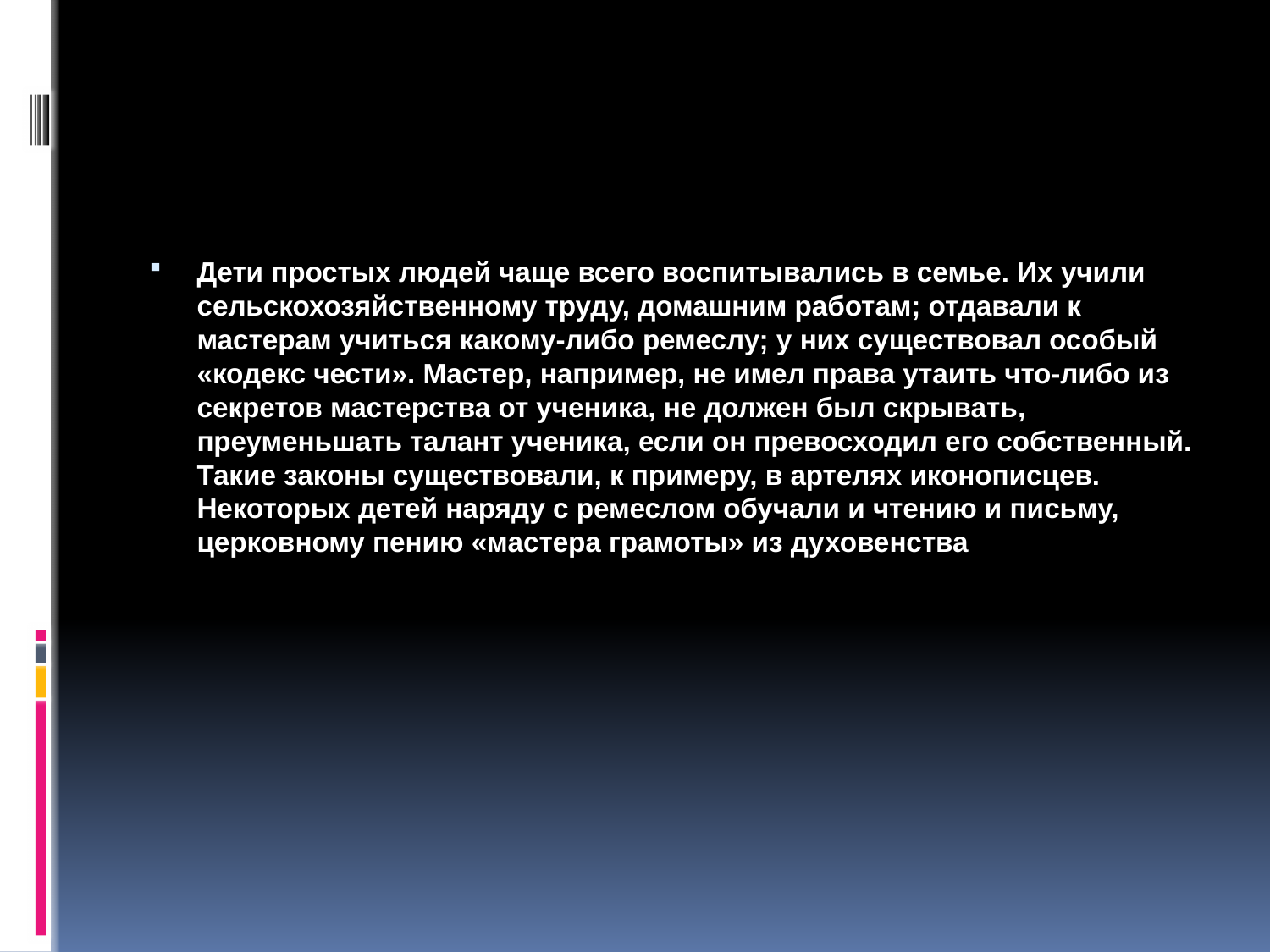

#
Дети простых людей чаще всего воспитывались в семье. Их учили сельскохозяйственному труду, домашним работам; отдавали к мастерам учиться какому-либо ремеслу; у них существовал особый «кодекс чести». Мастер, например, не имел права утаить что-либо из секретов мастерства от ученика, не должен был скрывать, преуменьшать талант ученика, если он превосходил его собственный. Такие законы существовали, к примеру, в артелях иконописцев. Некоторых детей наряду с ремеслом обучали и чтению и письму, церковному пению «мастера грамоты» из духовенства